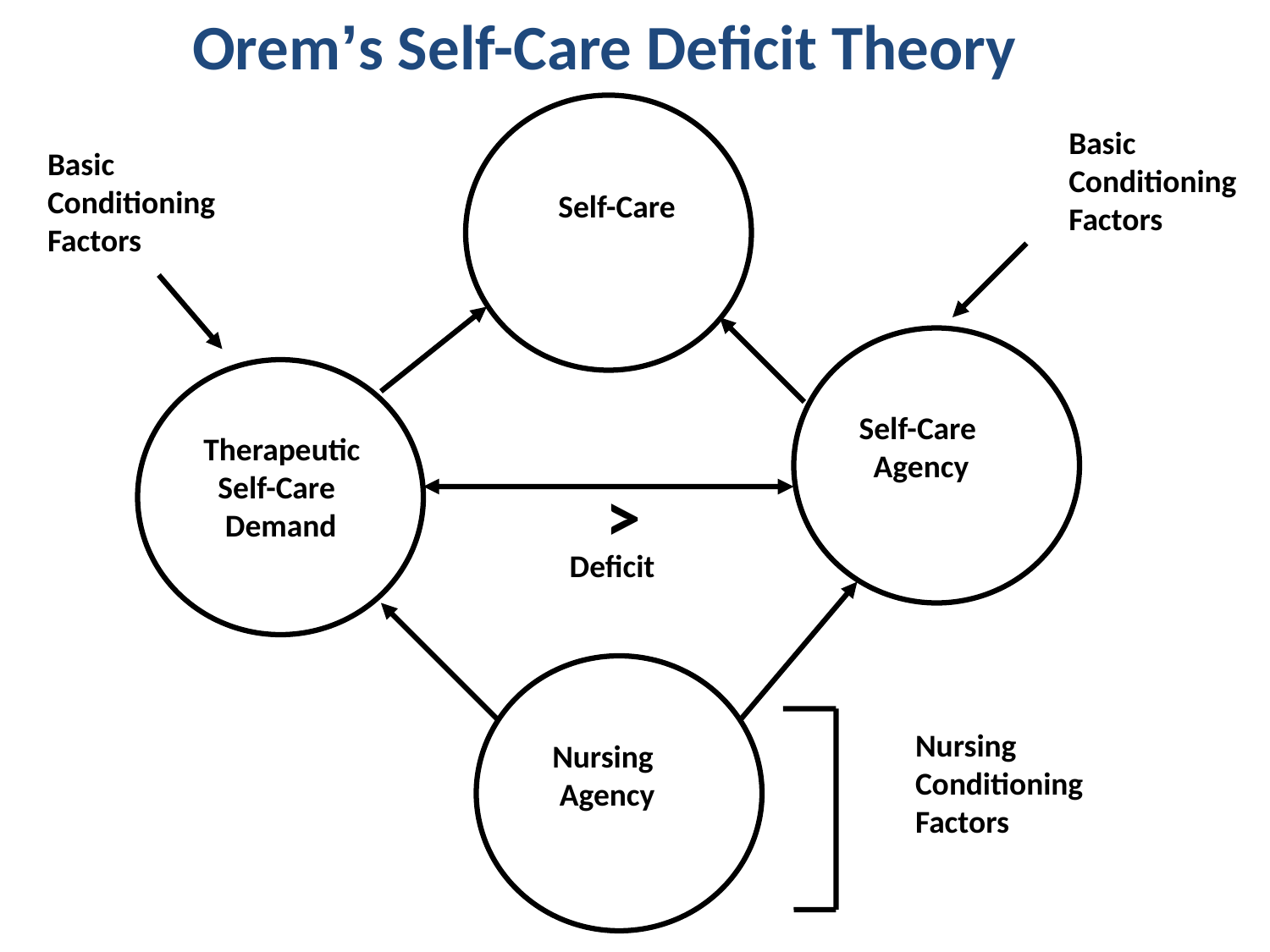

Orem’s Self-Care Deficit Theory

Basic
Conditioning
Factors
Basic
Conditioning
Factors
Self-Care

Self-Care
  Agency
Therapeutic
  Self-Care
   Demand
>

Deficit

Nursing
Conditioning
Factors
Nursing
 Agency